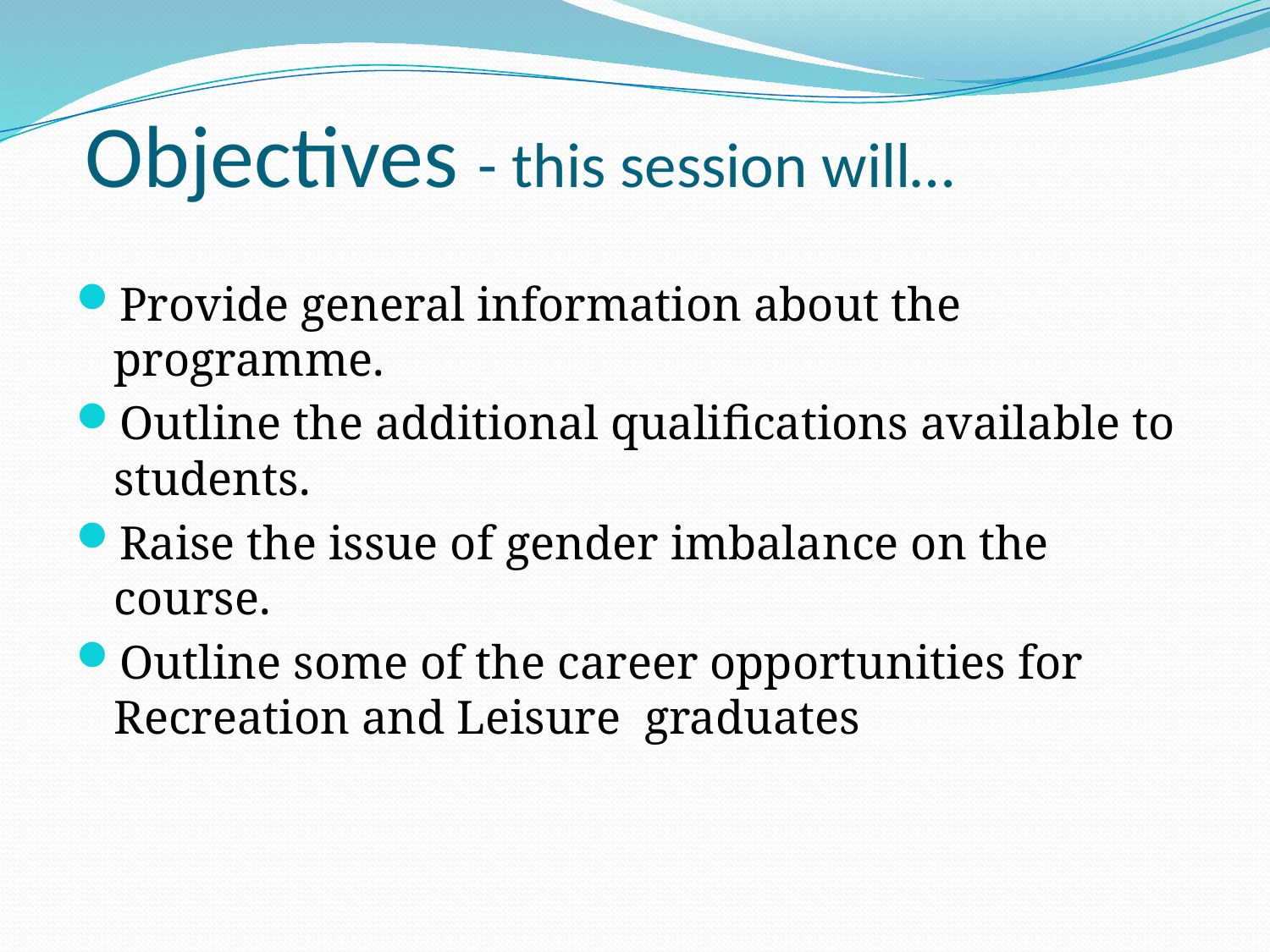

# Objectives - this session will…
Provide general information about the programme.
Outline the additional qualifications available to students.
Raise the issue of gender imbalance on the course.
Outline some of the career opportunities for Recreation and Leisure  graduates